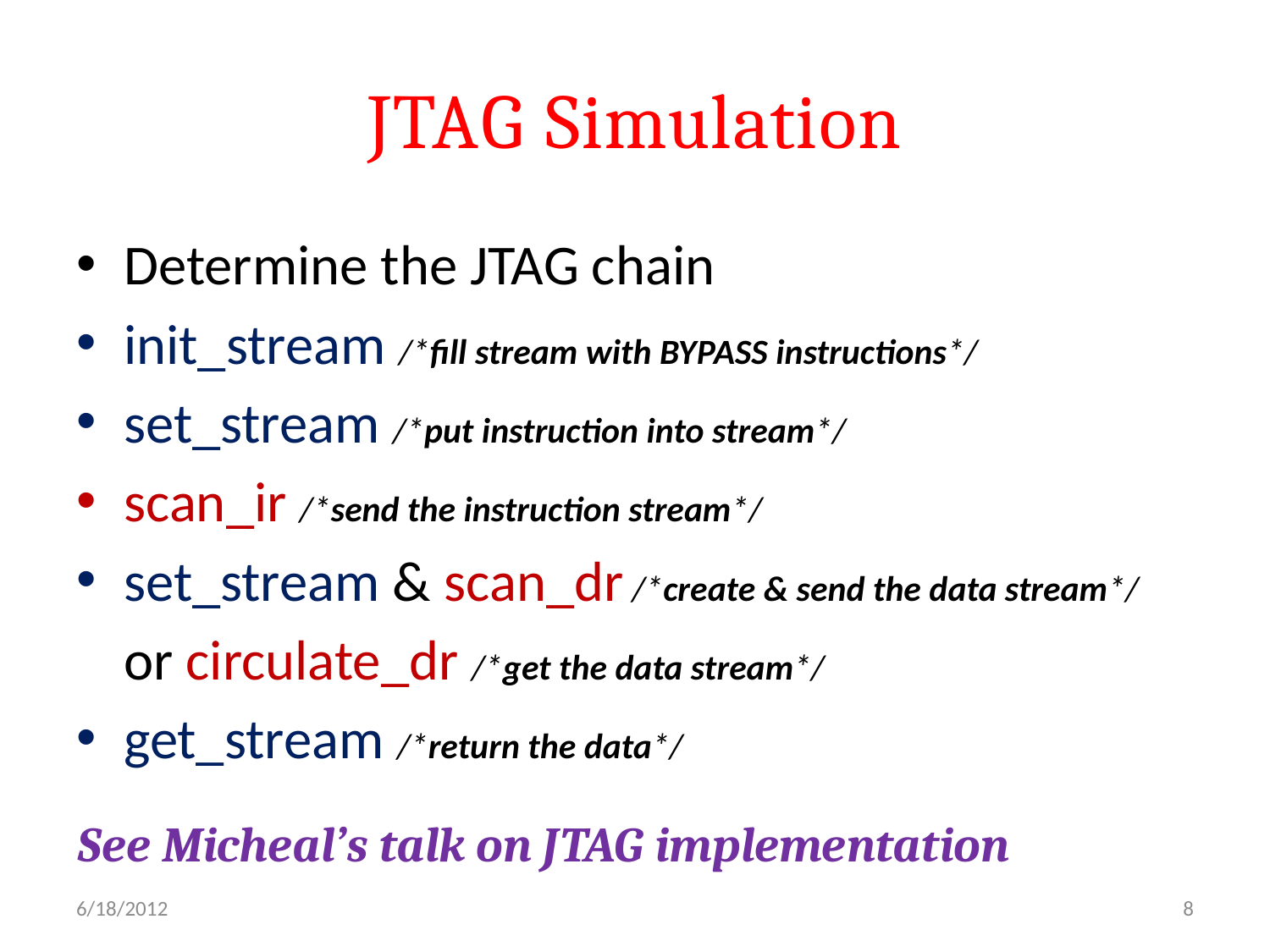

# JTAG Simulation
Determine the JTAG chain
init_stream /*fill stream with BYPASS instructions*/
set_stream /*put instruction into stream*/
scan_ir /*send the instruction stream*/
set_stream & scan_dr /*create & send the data stream*/
	or circulate_dr /*get the data stream*/
get_stream /*return the data*/
See Micheal’s talk on JTAG implementation
6/18/2012
8